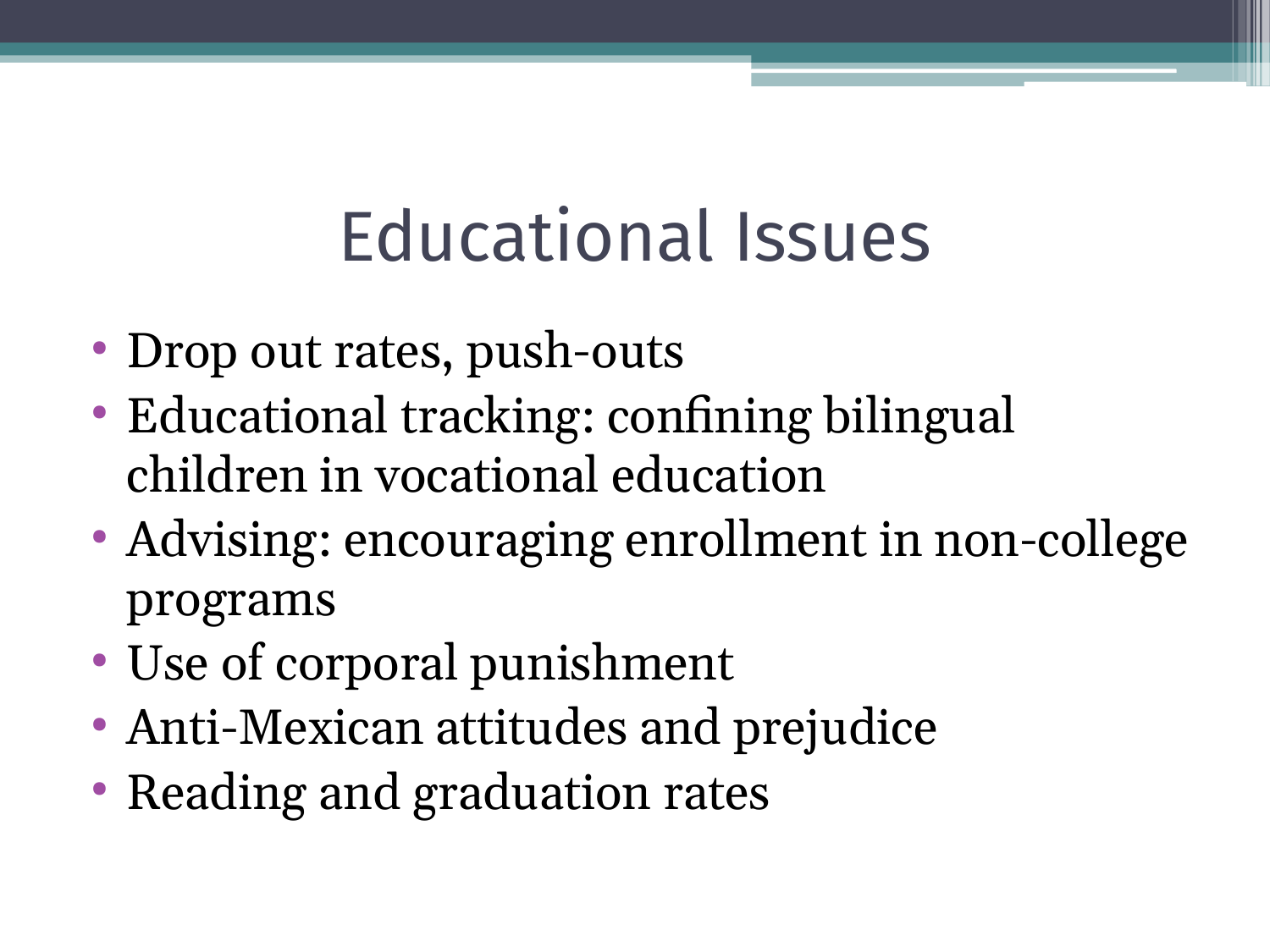

# Educational Issues
Drop out rates, push-outs
Educational tracking: confining bilingual children in vocational education
Advising: encouraging enrollment in non-college programs
Use of corporal punishment
Anti-Mexican attitudes and prejudice
Reading and graduation rates